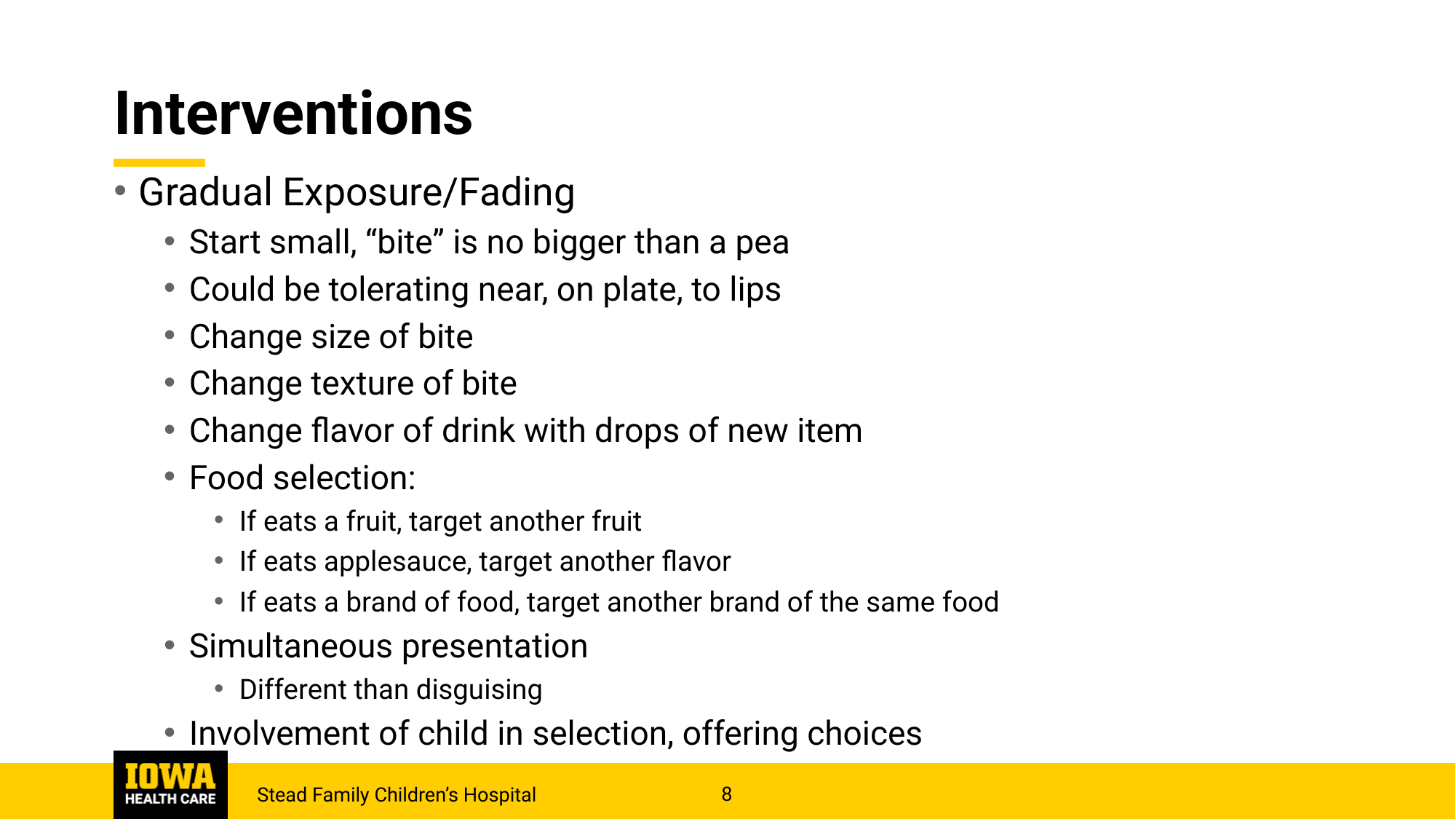

# Interventions
Gradual Exposure/Fading
Start small, “bite” is no bigger than a pea
Could be tolerating near, on plate, to lips
Change size of bite
Change texture of bite
Change flavor of drink with drops of new item
Food selection:
If eats a fruit, target another fruit
If eats applesauce, target another flavor
If eats a brand of food, target another brand of the same food
Simultaneous presentation
Different than disguising
Involvement of child in selection, offering choices